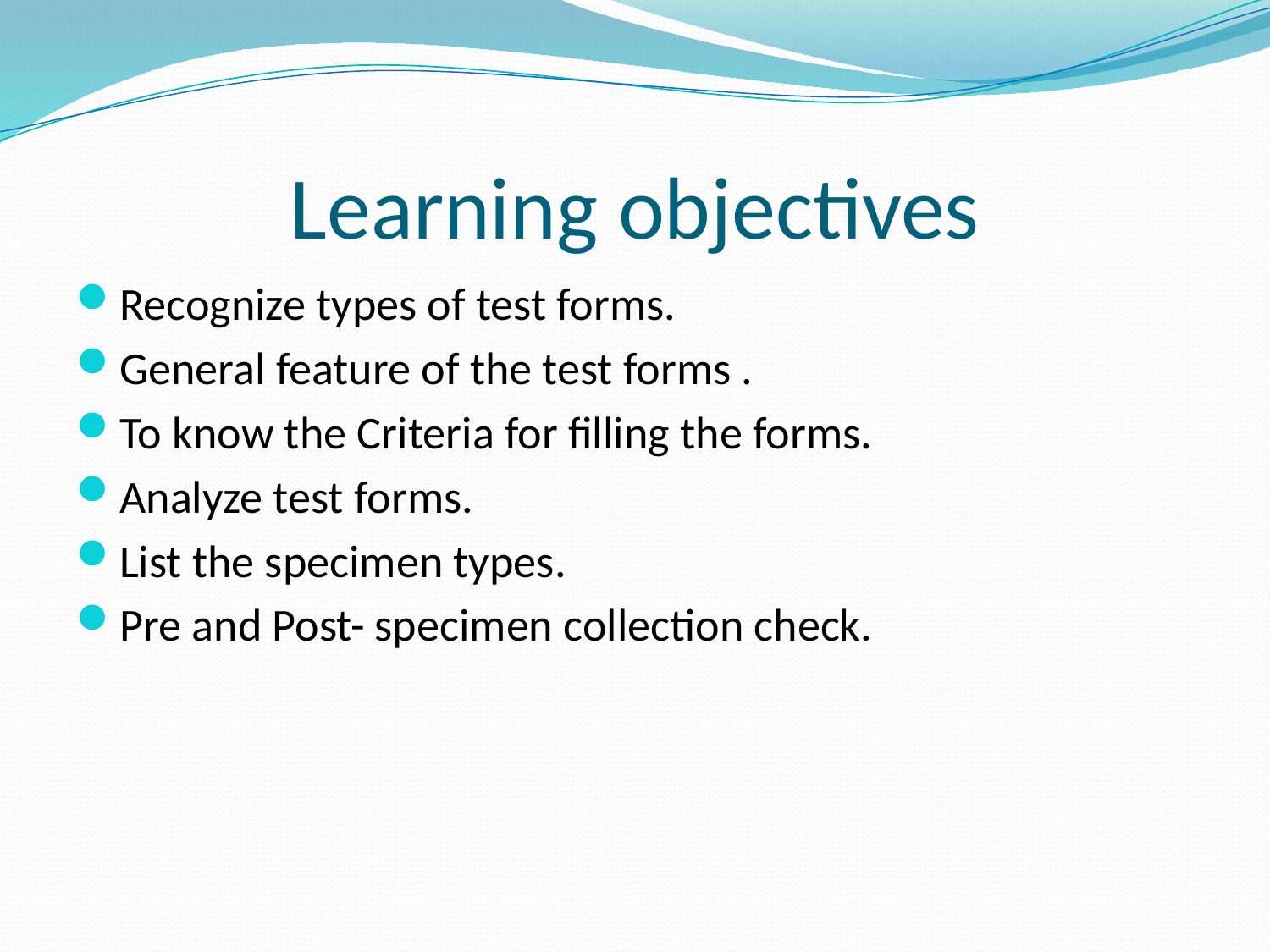

# Learning objectives
Recognize types of test forms.
General feature of the test forms .
To know the Criteria for filling the forms.
Analyze test forms.
List the specimen types.
Pre and Post- specimen collection check.